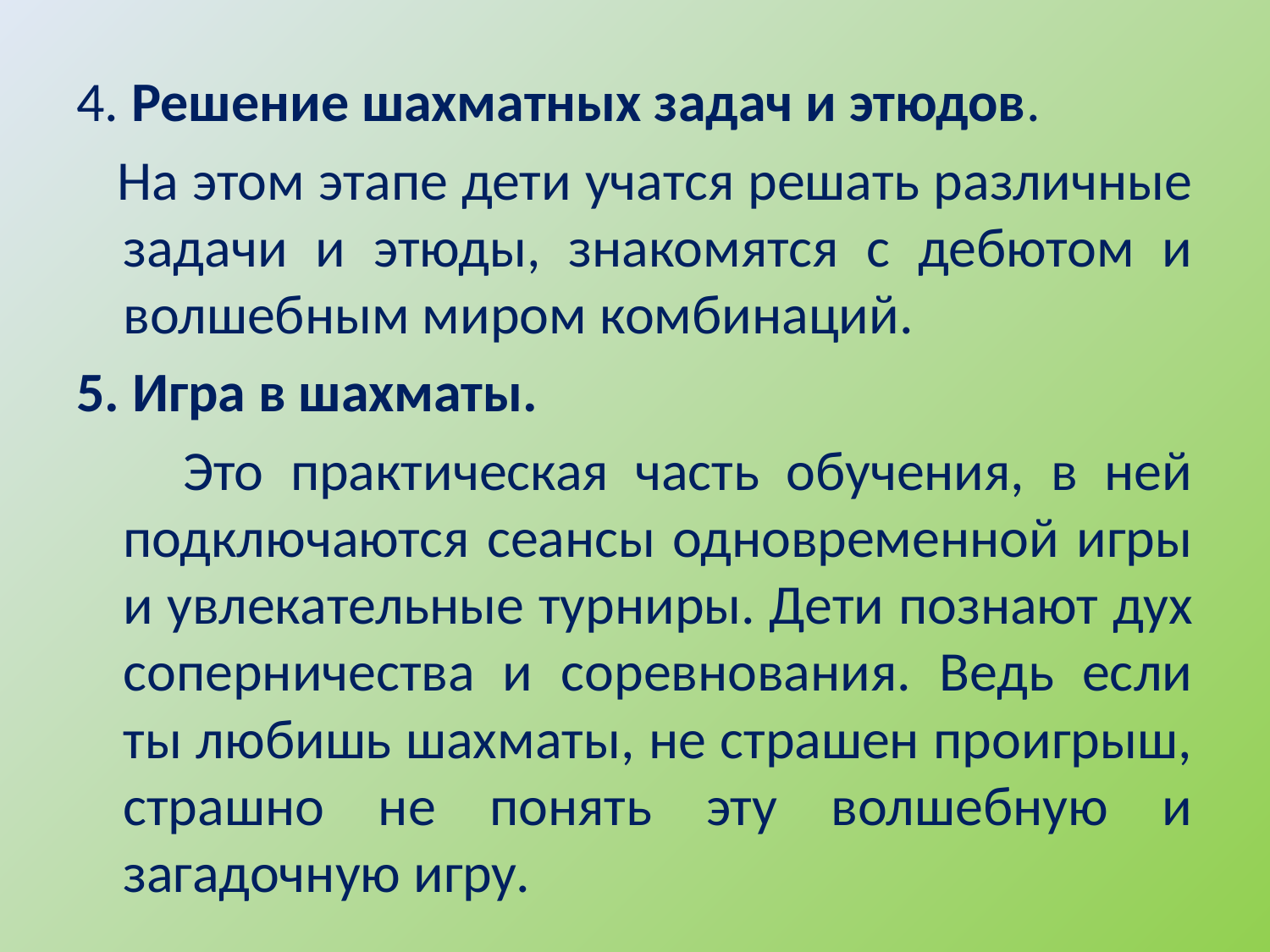

4. Решение шахматных задач и этюдов.
   На этом этапе дети учатся решать различные задачи и этюды, знакомятся с дебютом и волшебным миром комбинаций.
5. Игра в шахматы.
    Это практическая часть обучения, в ней подключаются сеансы одновременной игры и увлекательные турниры. Дети познают дух соперничества и соревнования. Ведь если ты любишь шахматы, не страшен проигрыш, страшно не понять эту волшебную и загадочную игру.